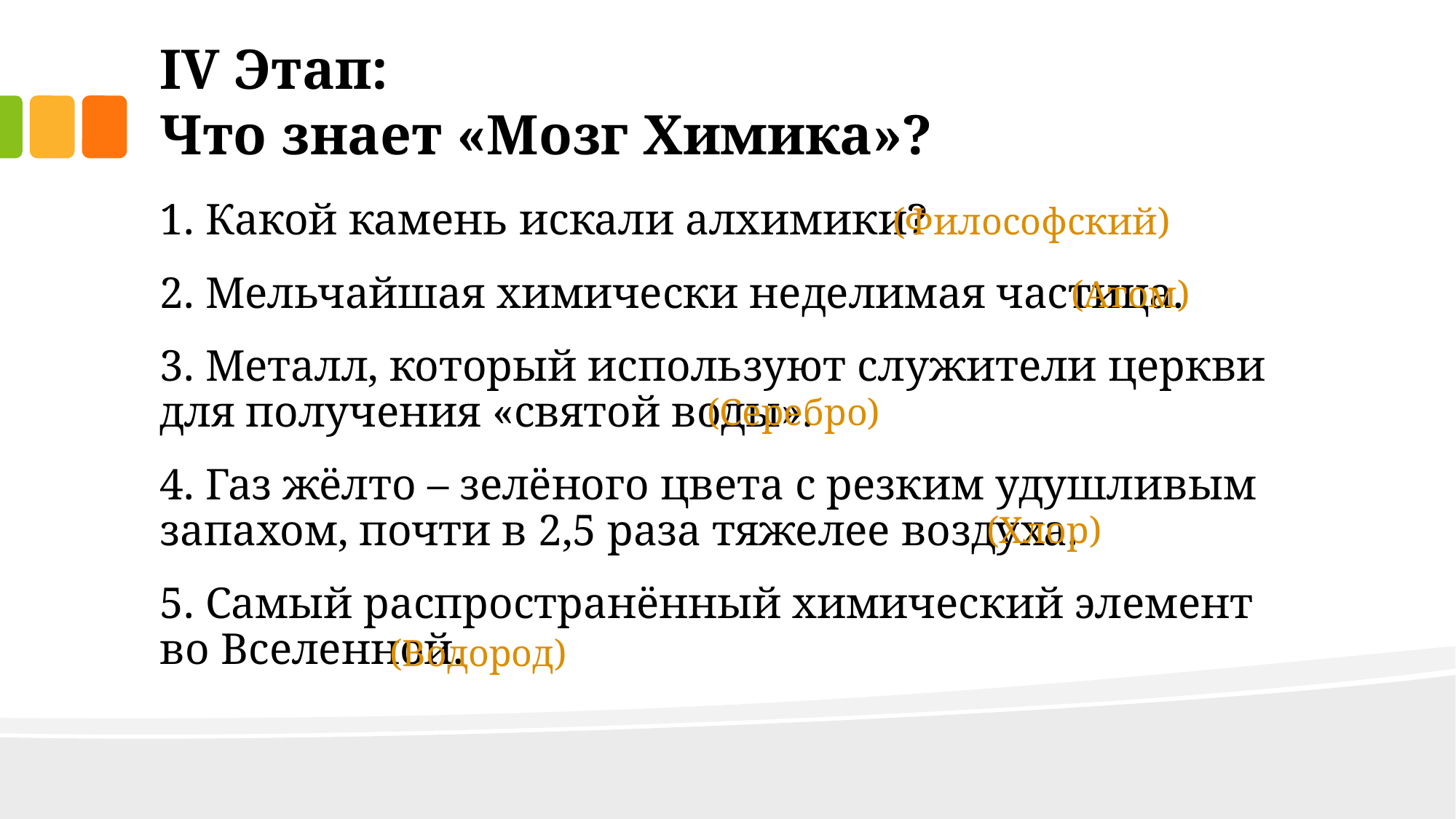

# IV Этап: Что знает «Мозг Химика»?
1. Какой камень искали алхимики?
2. Мельчайшая химически неделимая частица.
3. Металл, который используют служители церкви для получения «святой воды».
4. Газ жёлто – зелёного цвета с резким удушливым запахом, почти в 2,5 раза тяжелее воздуха.
5. Самый распространённый химический элемент во Вселенной.
(Философский)
(Атом)
(Серебро)
(Хлор)
(Водород)